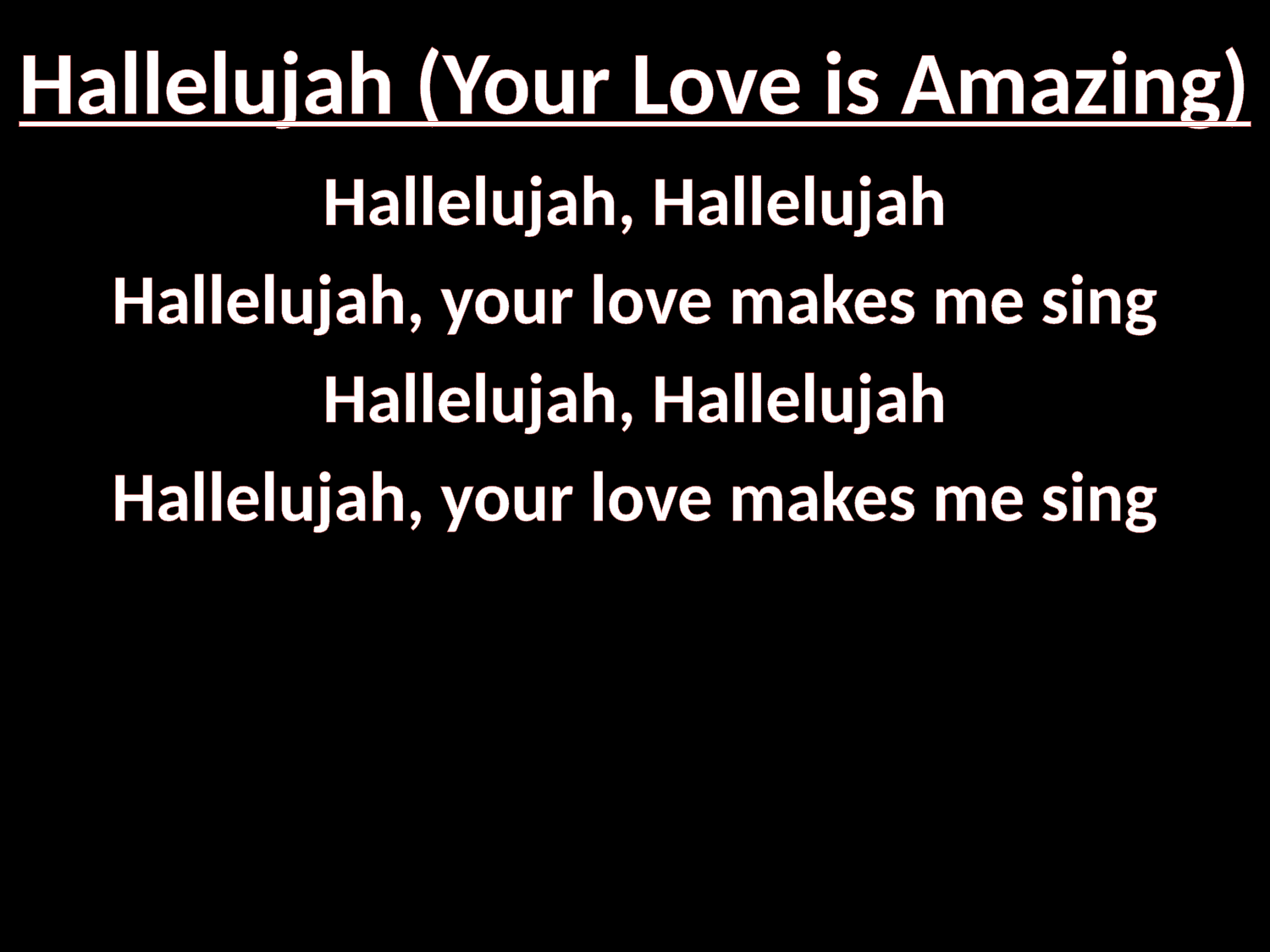

# Hallelujah (Your Love is Amazing)
Hallelujah, Hallelujah
Hallelujah, your love makes me sing
Hallelujah, Hallelujah
Hallelujah, your love makes me sing